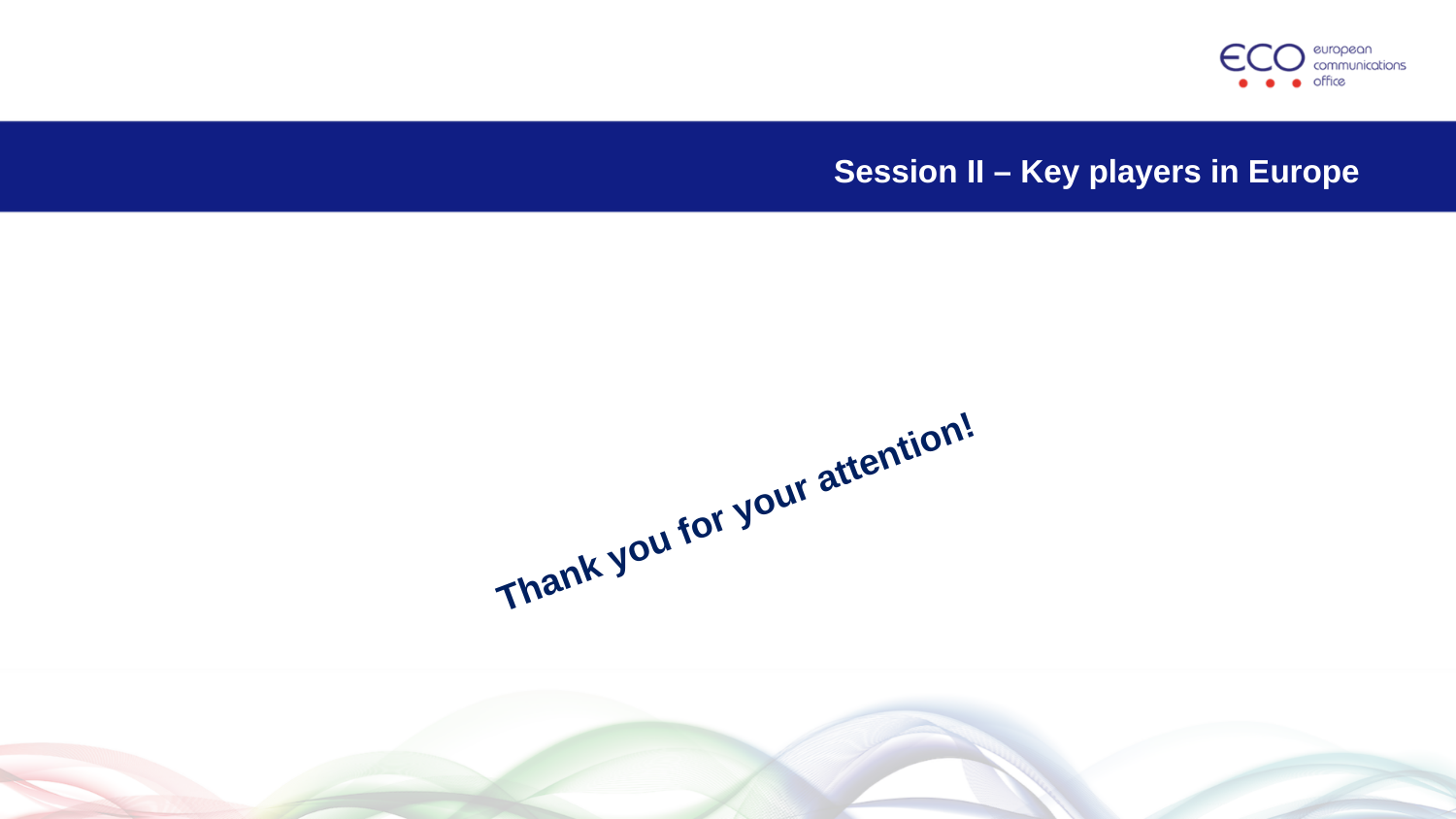

# Session II – Key players in Europe
Thank you for your attention!